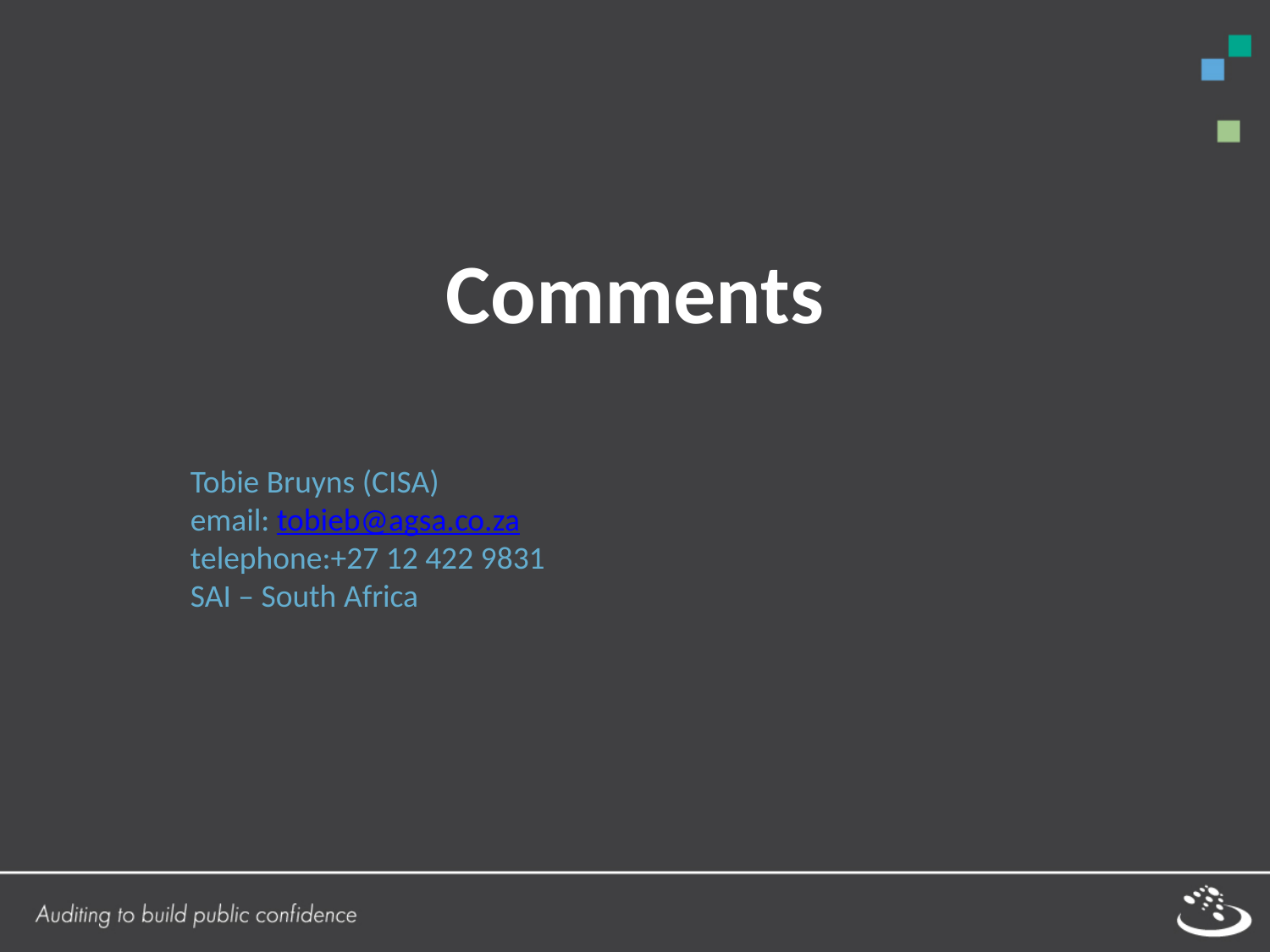

Comments

Tobie Bruyns (CISA)
email: tobieb@agsa.co.za
telephone:+27 12 422 9831
SAI – South Africa